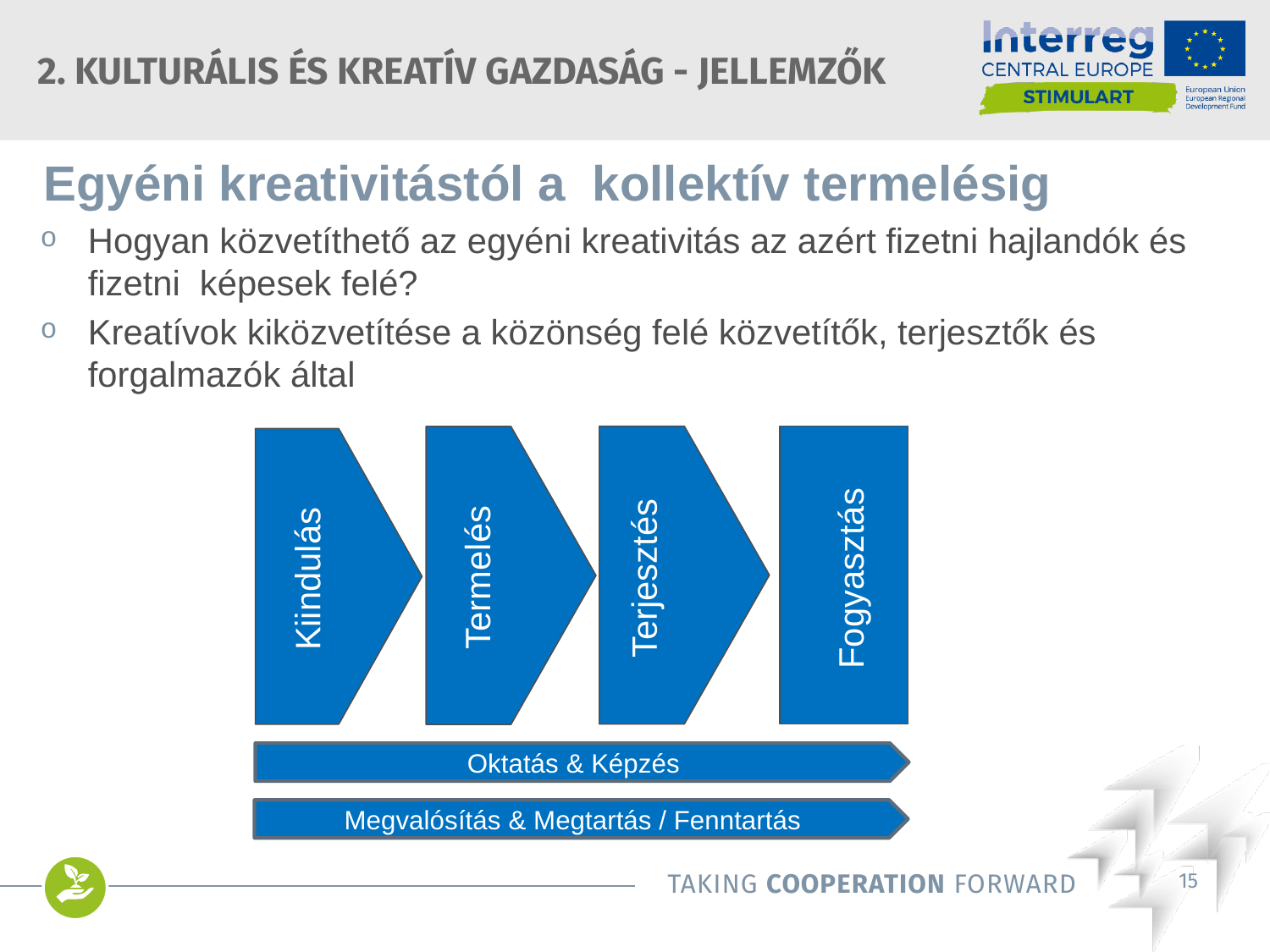

# 2. Kulturális és kreatív gazdaság - jellemzők
Egyéni kreativitástól a  kollektív termelésig
Hogyan közvetíthető az egyéni kreativitás az azért fizetni hajlandók és fizetni  képesek felé?
Kreatívok kiközvetítése a közönség felé közvetítők, terjesztők és forgalmazók által

Termelés
Fogyasztás
Terjesztés
Kiindulás
Oktatás & Képzés
Megvalósítás & Megtartás / Fenntartás